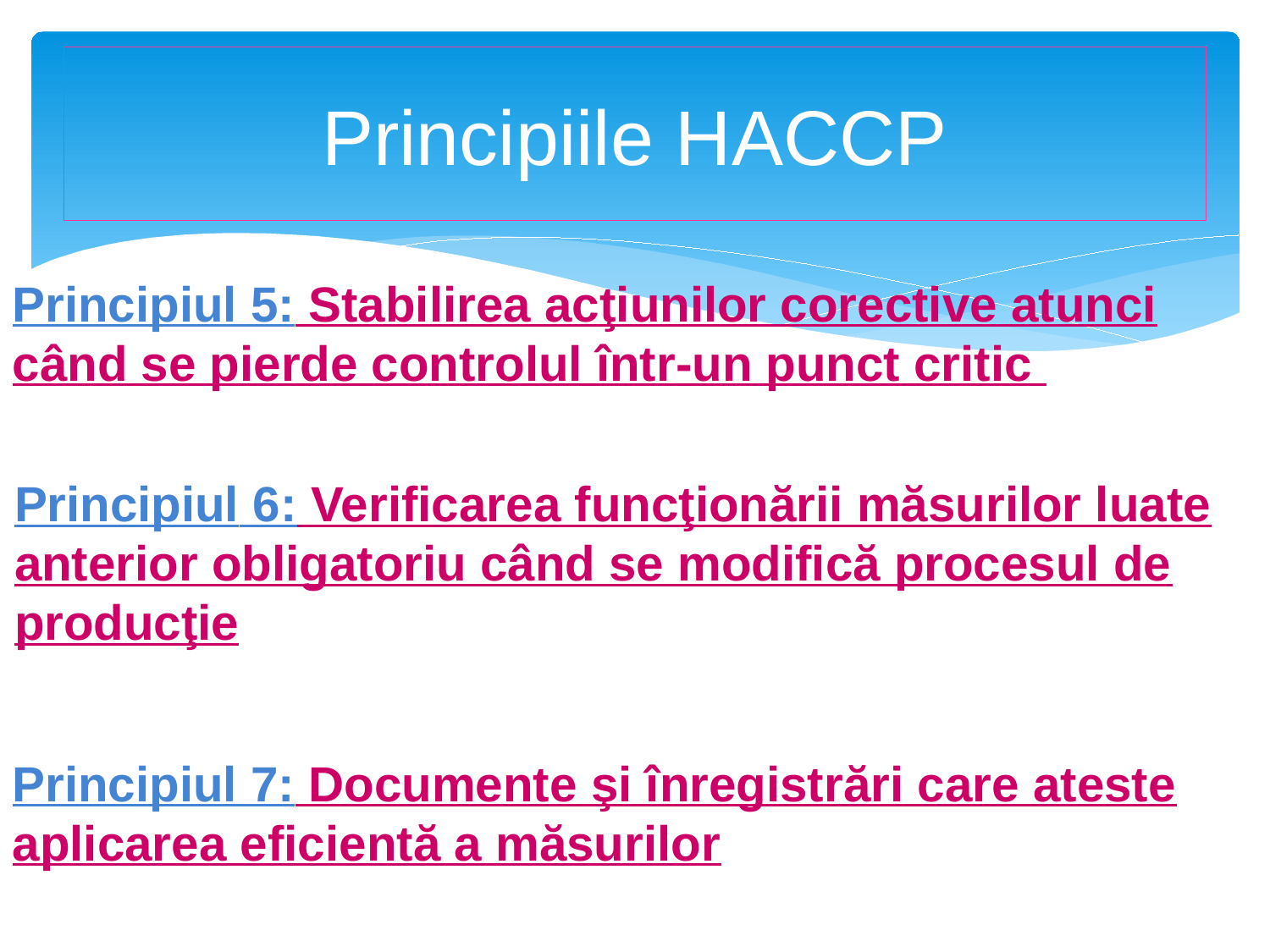

# Principiile HACCP
Principiul 5: Stabilirea acţiunilor corective atunci când se pierde controlul într-un punct critic
Principiul 6: Verificarea funcţionării măsurilor luate anterior obligatoriu când se modifică procesul de producţie
Principiul 7: Documente şi înregistrări care ateste aplicarea eficientă a măsurilor